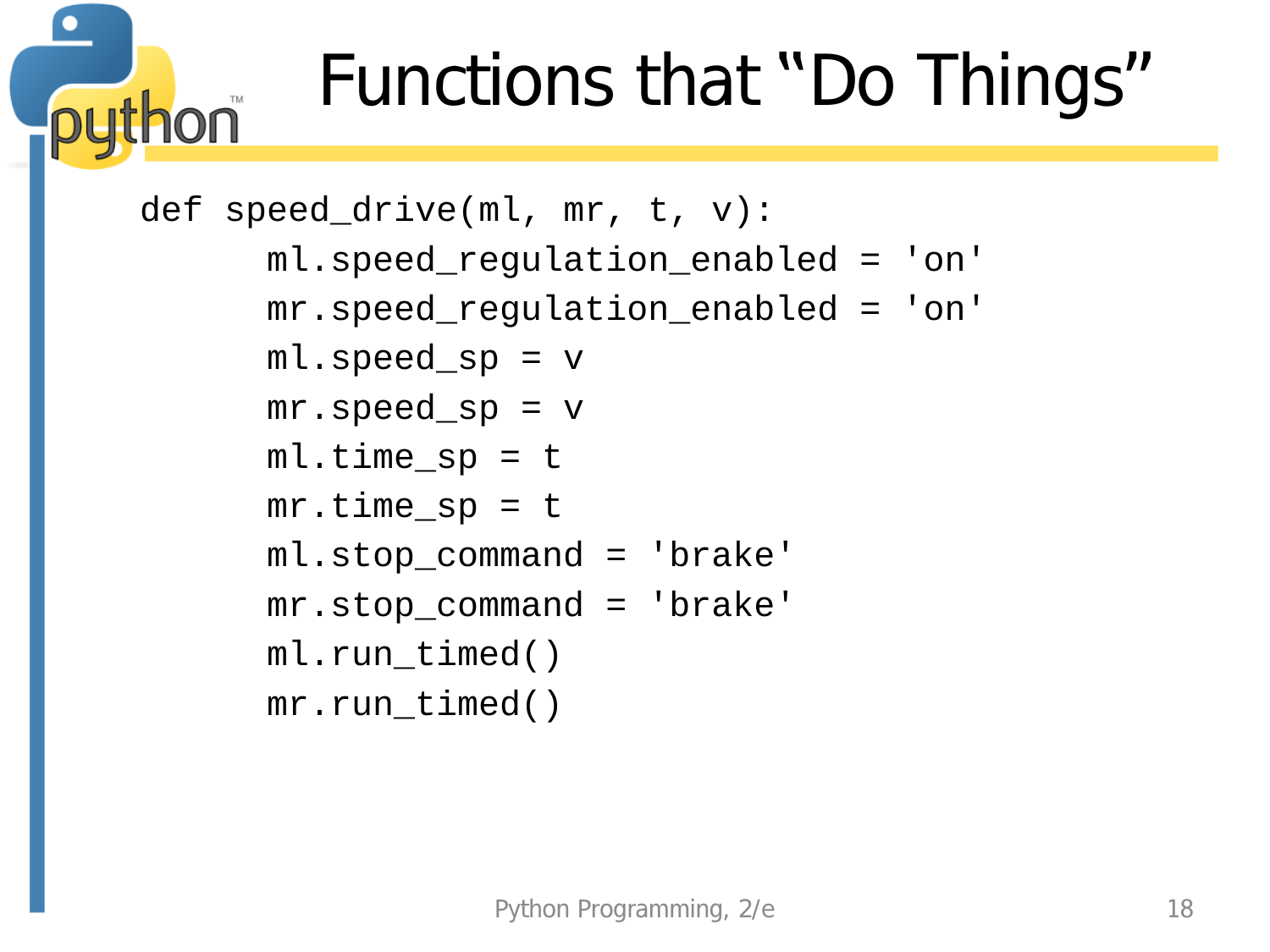

# Functions that “Do Things”
def speed_drive(ml, mr, t, v):
	ml.speed_regulation_enabled = 'on'
	mr.speed_regulation_enabled = 'on'
	ml.speed_sp = v
	mr.speed_sp = v
	ml.time_sp = t
	mr.time_sp = t
	ml.stop_command = 'brake'
	mr.stop_command = 'brake'
	ml.run_timed()
	mr.run_timed()
Python Programming, 2/e
18